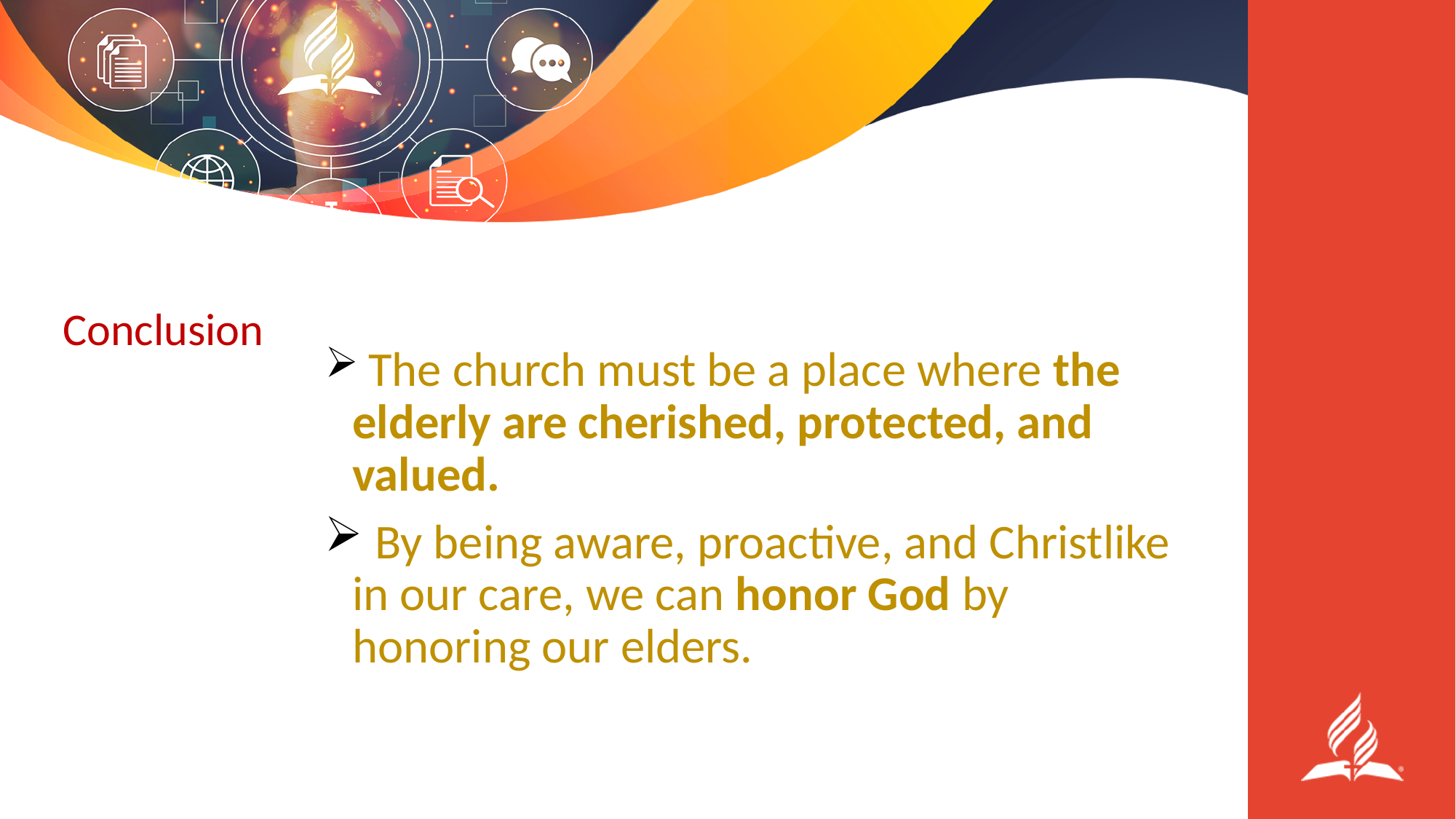

# Conclusion

 The church must be a place where the elderly are cherished, protected, and valued.
 By being aware, proactive, and Christlike in our care, we can honor God by honoring our elders.